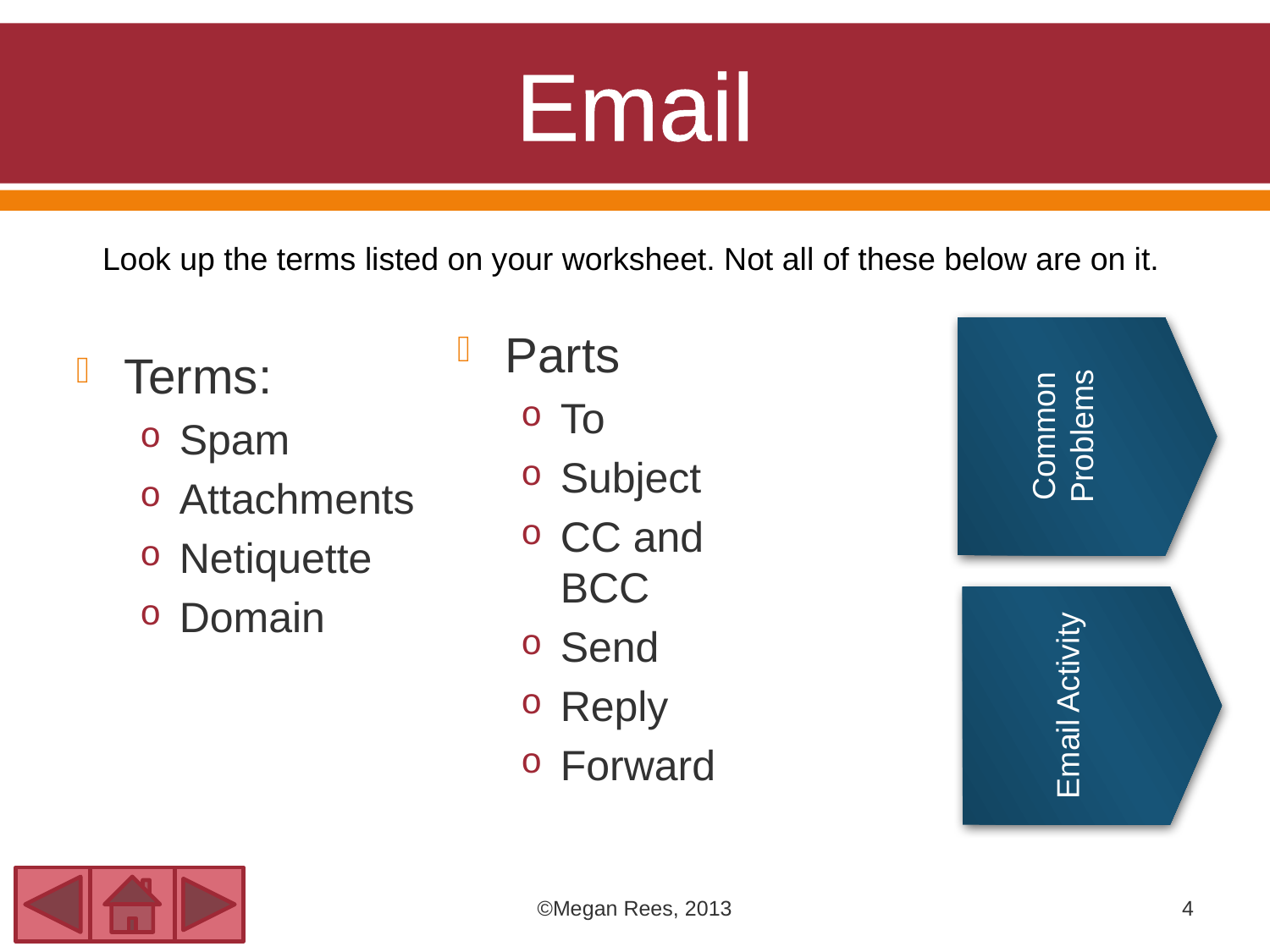

# Email
Look up the terms listed on your worksheet. Not all of these below are on it.
Common Problems
Parts
To
Subject
CC and BCC
Send
Reply
Forward
Terms:
Spam
Attachments
Netiquette
Domain

Email Activity

©Megan Rees, 2013
4